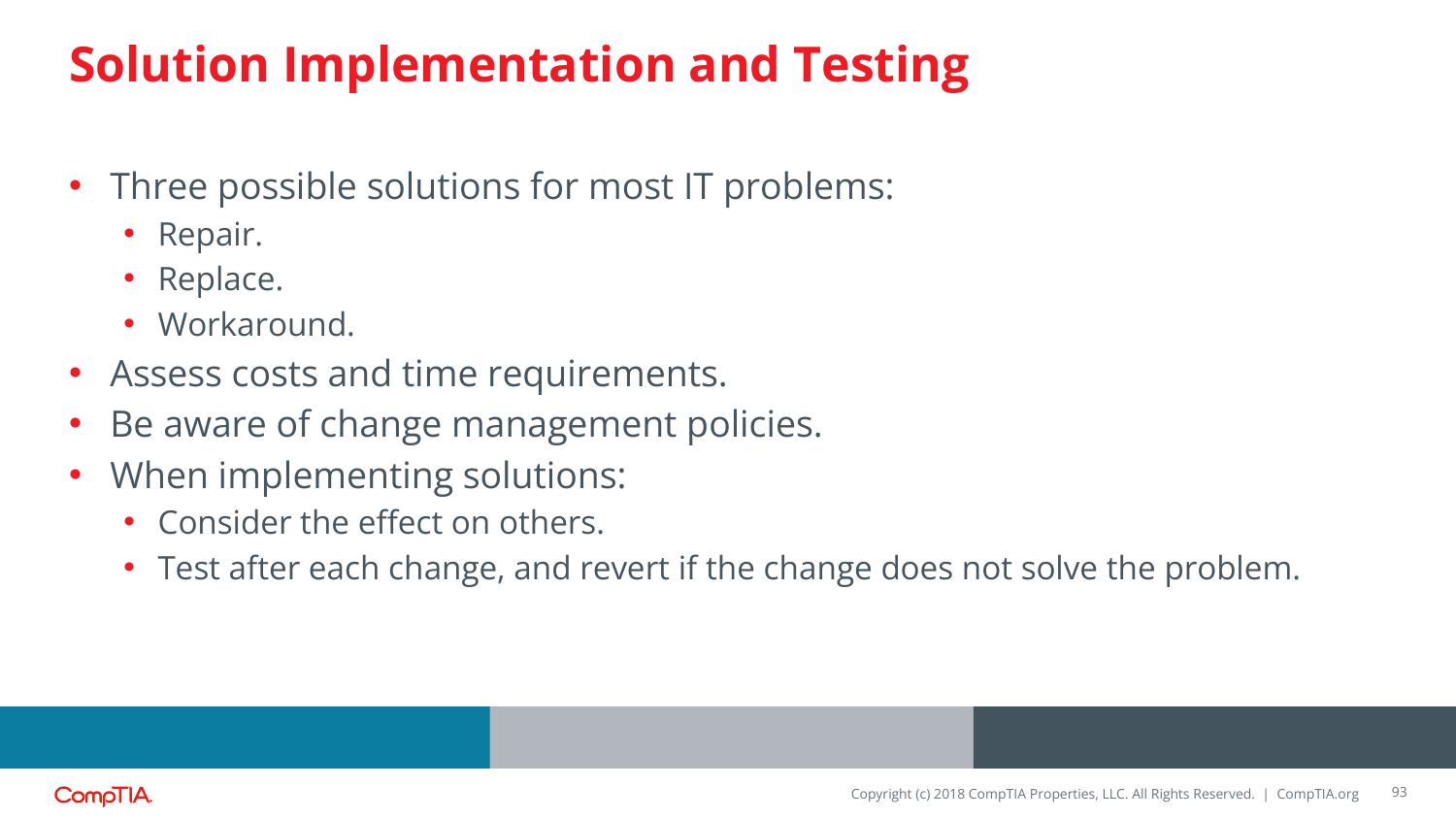

# Solution Implementation and Testing
Three possible solutions for most IT problems:
Repair.
Replace.
Workaround.
Assess costs and time requirements.
Be aware of change management policies.
When implementing solutions:
Consider the effect on others.
Test after each change, and revert if the change does not solve the problem.
93